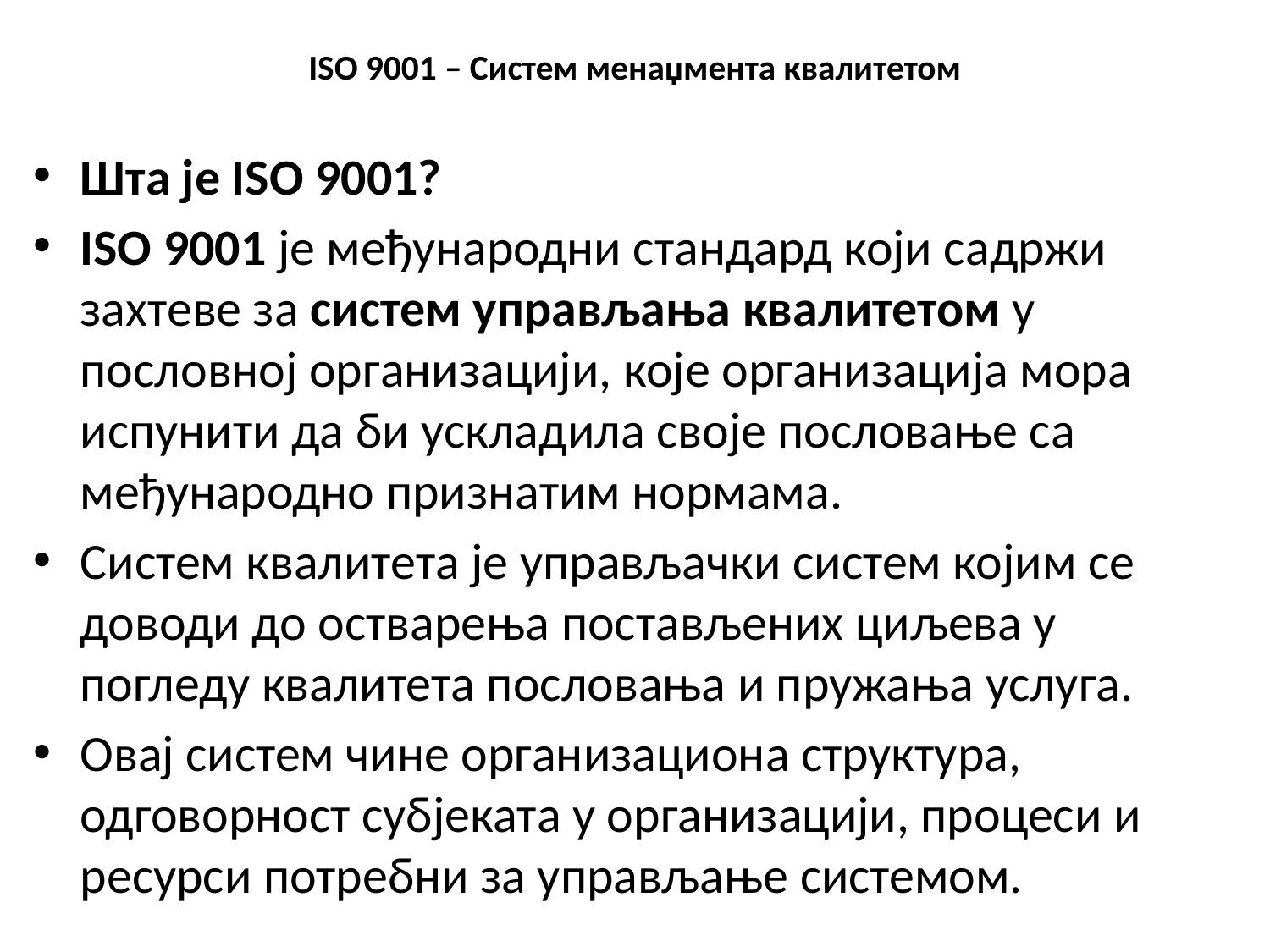

# ISO 9001 – Систем менаџмента квалитетом
Шта је ISO 9001?
ISO 9001 је међународни стандард који садржи захтеве за систем управљања квалитетом у пословној организацији, које организација мора испунити да би ускладила своје пословање са међународно признатим нормама.
Систем квалитета је управљачки систем којим се доводи до остварења постављених циљева у погледу квалитета пословања и пружања услуга.
Овај систем чине организациона структура, одговорност субјеката у организацији, процеси и ресурси потребни за управљање системом.